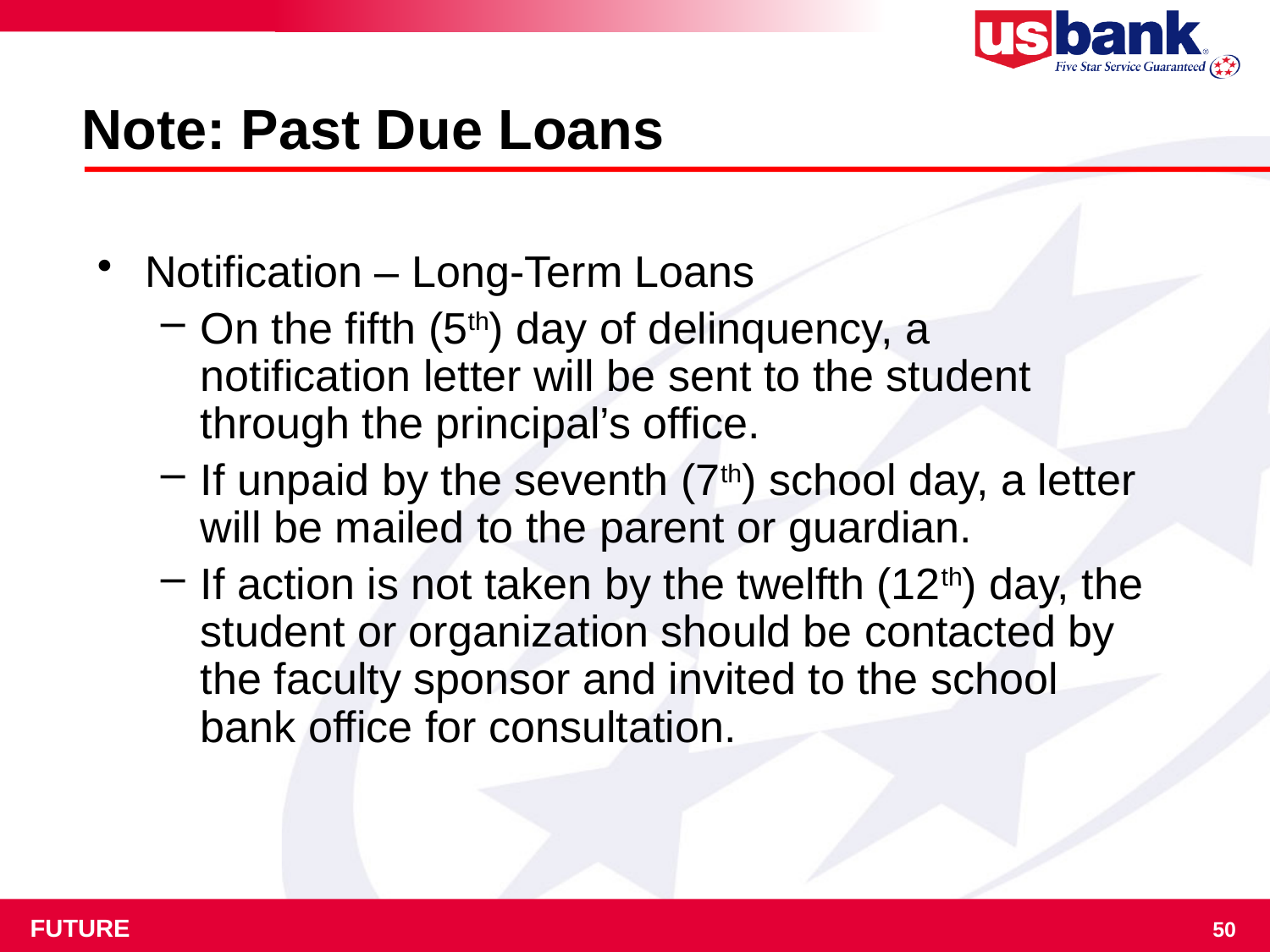

# Note: Past Due Loans
Notification – Long-Term Loans
On the fifth (5th) day of delinquency, a notification letter will be sent to the student through the principal’s office.
If unpaid by the seventh (7th) school day, a letter will be mailed to the parent or guardian.
If action is not taken by the twelfth (12th) day, the student or organization should be contacted by the faculty sponsor and invited to the school bank office for consultation.